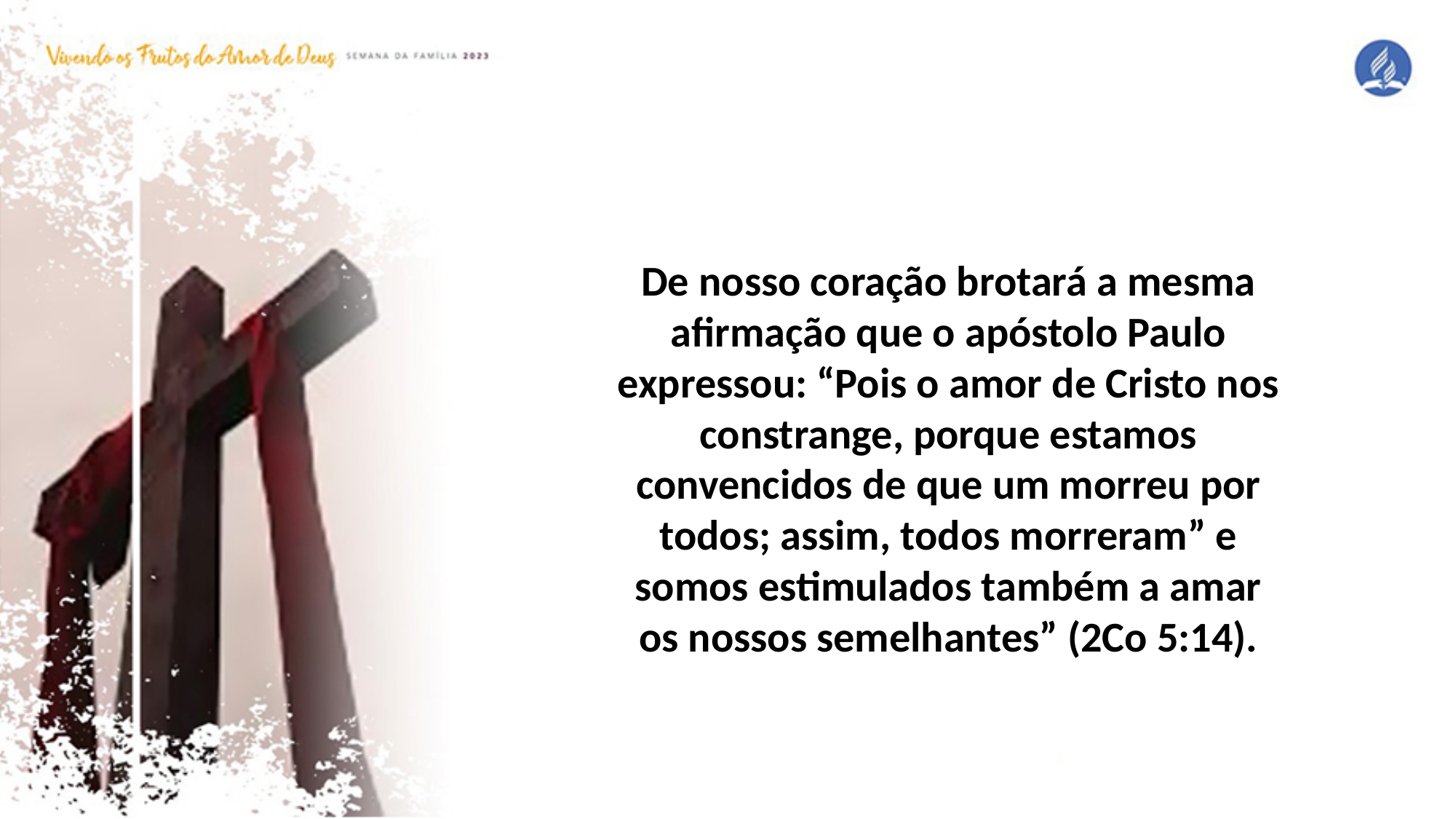

De nosso coração brotará a mesma afirmação que o apóstolo Paulo expressou: “Pois o amor de Cristo nos constrange, porque estamos convencidos de que um morreu por todos; assim, todos morreram” e somos estimulados também a amar os nossos semelhantes” (2Co 5:14).